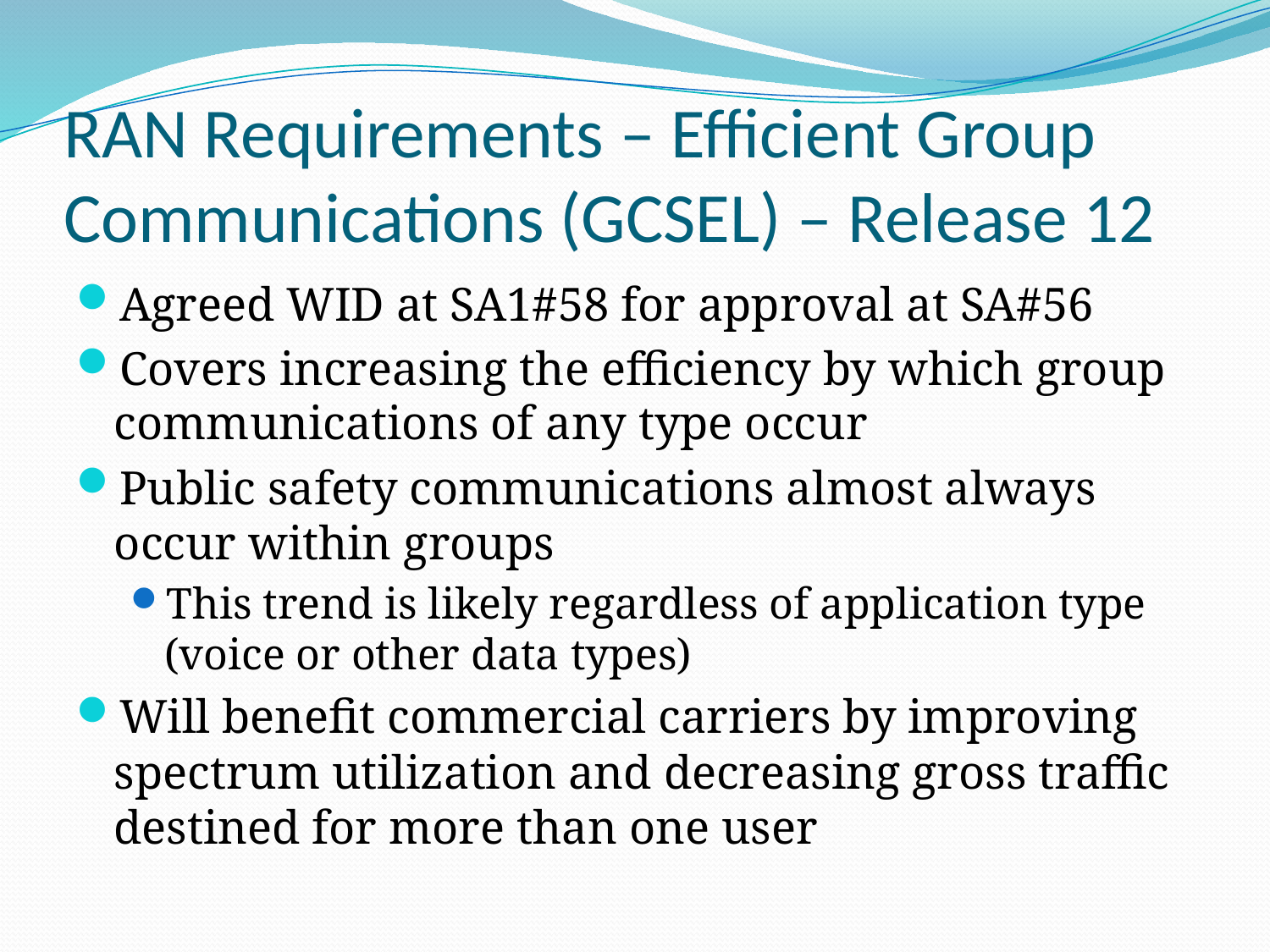

# RAN Requirements – Efficient Group Communications (GCSEL) – Release 12
Agreed WID at SA1#58 for approval at SA#56
Covers increasing the efficiency by which group communications of any type occur
Public safety communications almost always occur within groups
This trend is likely regardless of application type (voice or other data types)
Will benefit commercial carriers by improving spectrum utilization and decreasing gross traffic destined for more than one user